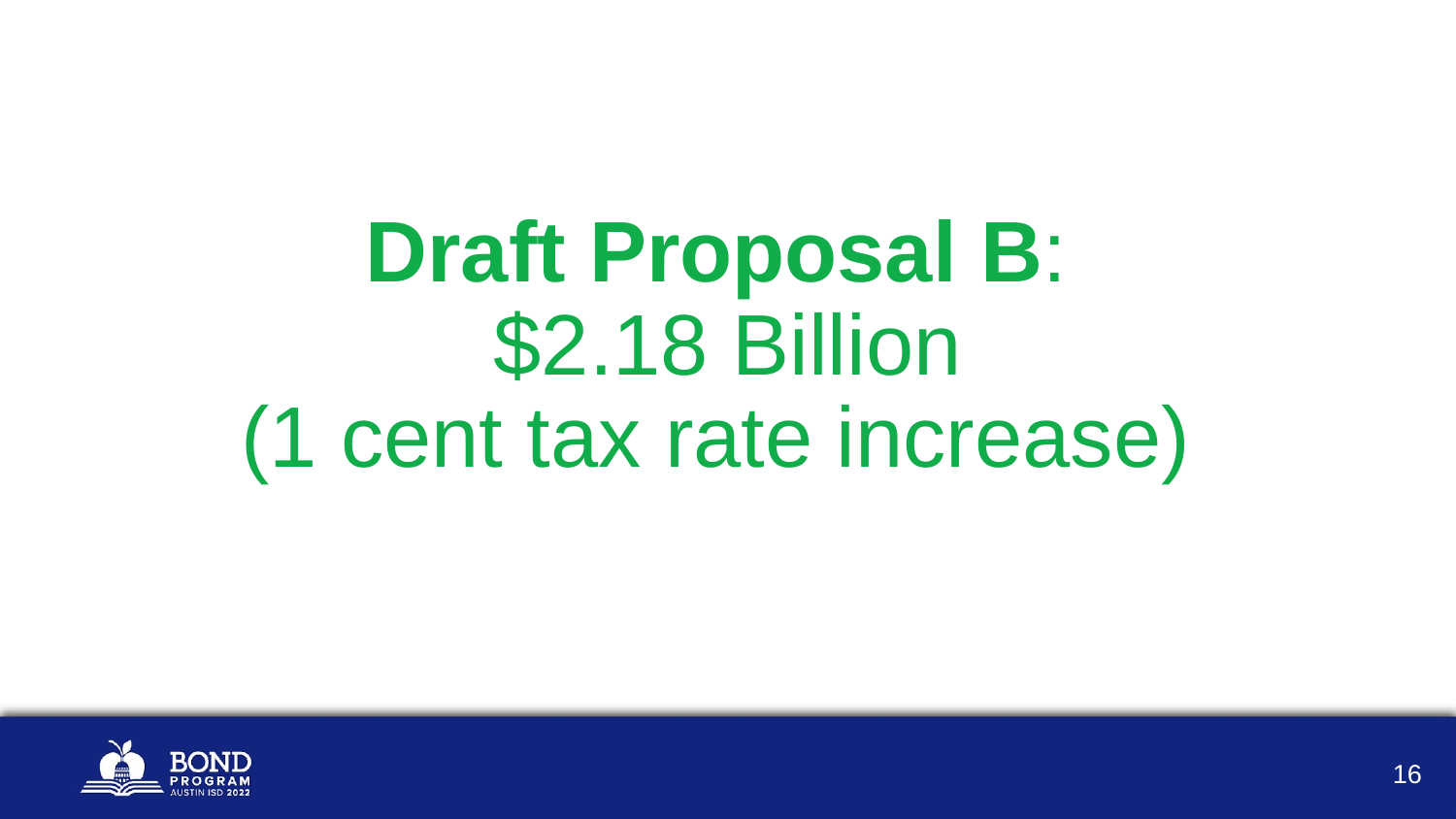

# Draft Proposal B: $2.18 Billion
(1 cent tax rate increase)

16